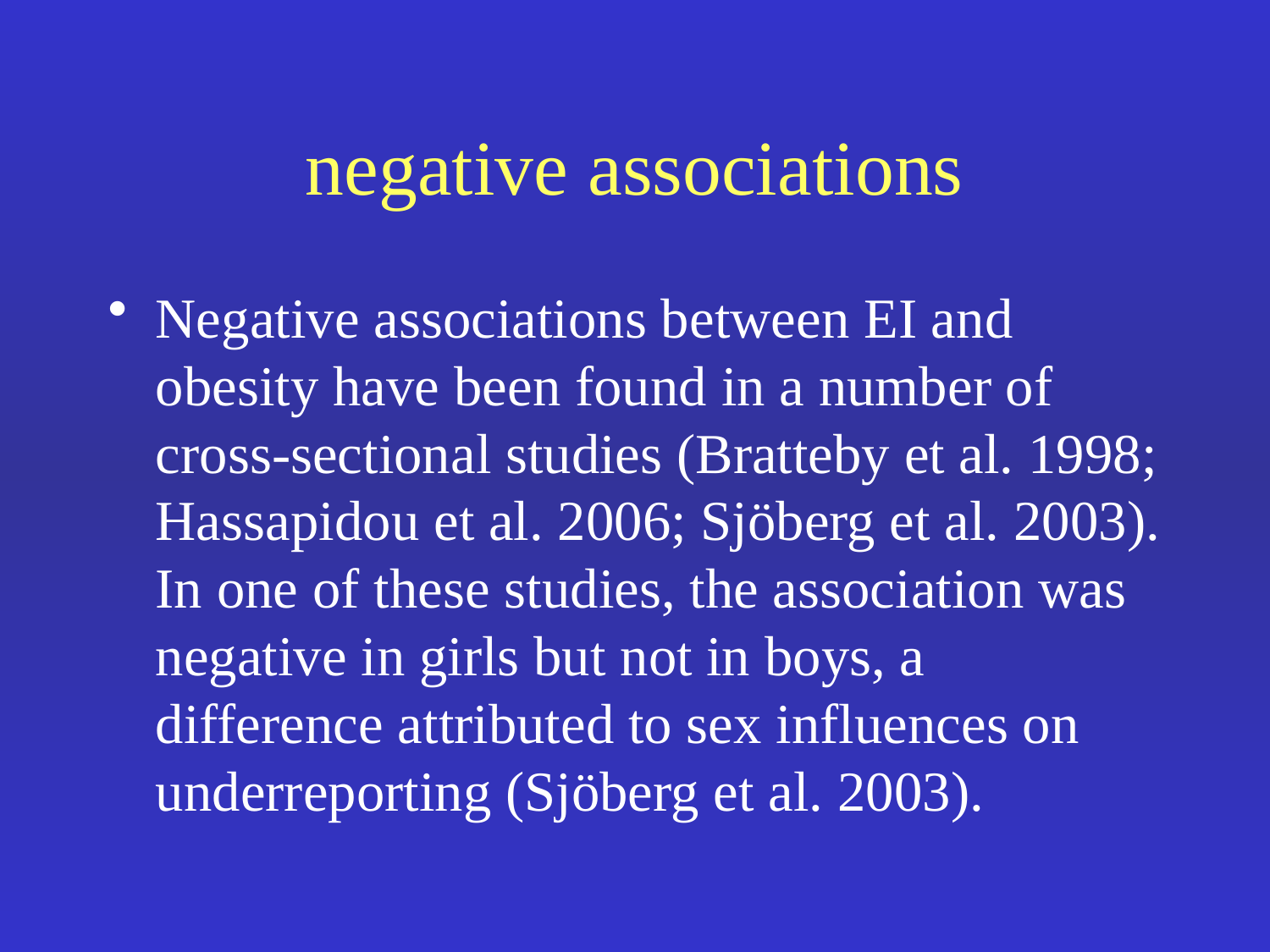

# negative associations
Negative associations between EI and obesity have been found in a number of cross-sectional studies (Bratteby et al. 1998; Hassapidou et al. 2006; Sjöberg et al. 2003). In one of these studies, the association was negative in girls but not in boys, a difference attributed to sex influences on underreporting (Sjöberg et al. 2003).